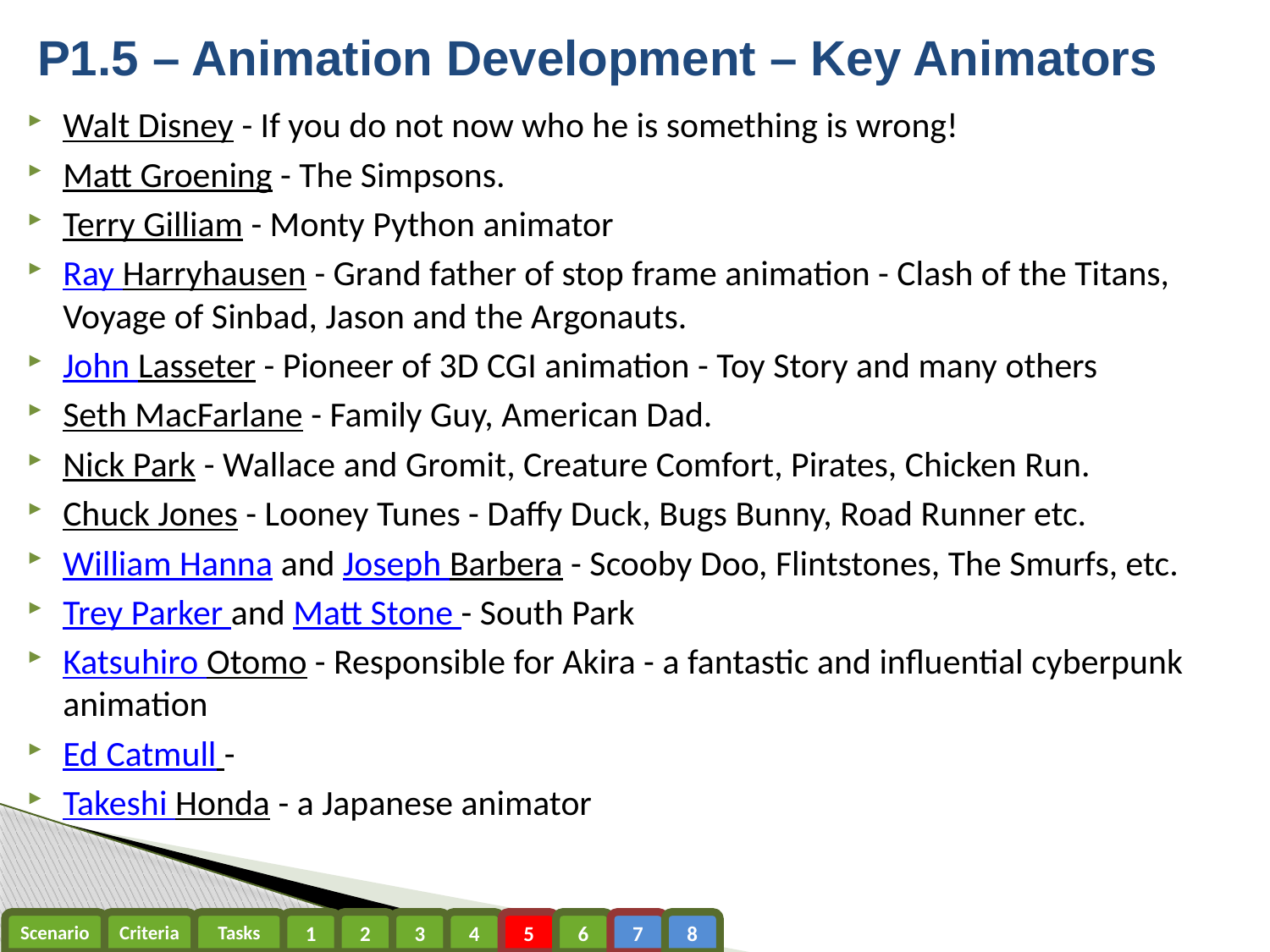

# P1.5 – Animation Development – Key Animators
Walt Disney - If you do not now who he is something is wrong!
Matt Groening - The Simpsons.
Terry Gilliam - Monty Python animator
Ray Harryhausen - Grand father of stop frame animation - Clash of the Titans, Voyage of Sinbad, Jason and the Argonauts.
John Lasseter - Pioneer of 3D CGI animation - Toy Story and many others
Seth MacFarlane - Family Guy, American Dad.
Nick Park - Wallace and Gromit, Creature Comfort, Pirates, Chicken Run.
Chuck Jones - Looney Tunes - Daffy Duck, Bugs Bunny, Road Runner etc.
William Hanna and Joseph Barbera - Scooby Doo, Flintstones, The Smurfs, etc.
Trey Parker and Matt Stone - South Park
Katsuhiro Otomo - Responsible for Akira - a fantastic and influential cyberpunk  animation
Ed Catmull -
Takeshi Honda - a Japanese animator